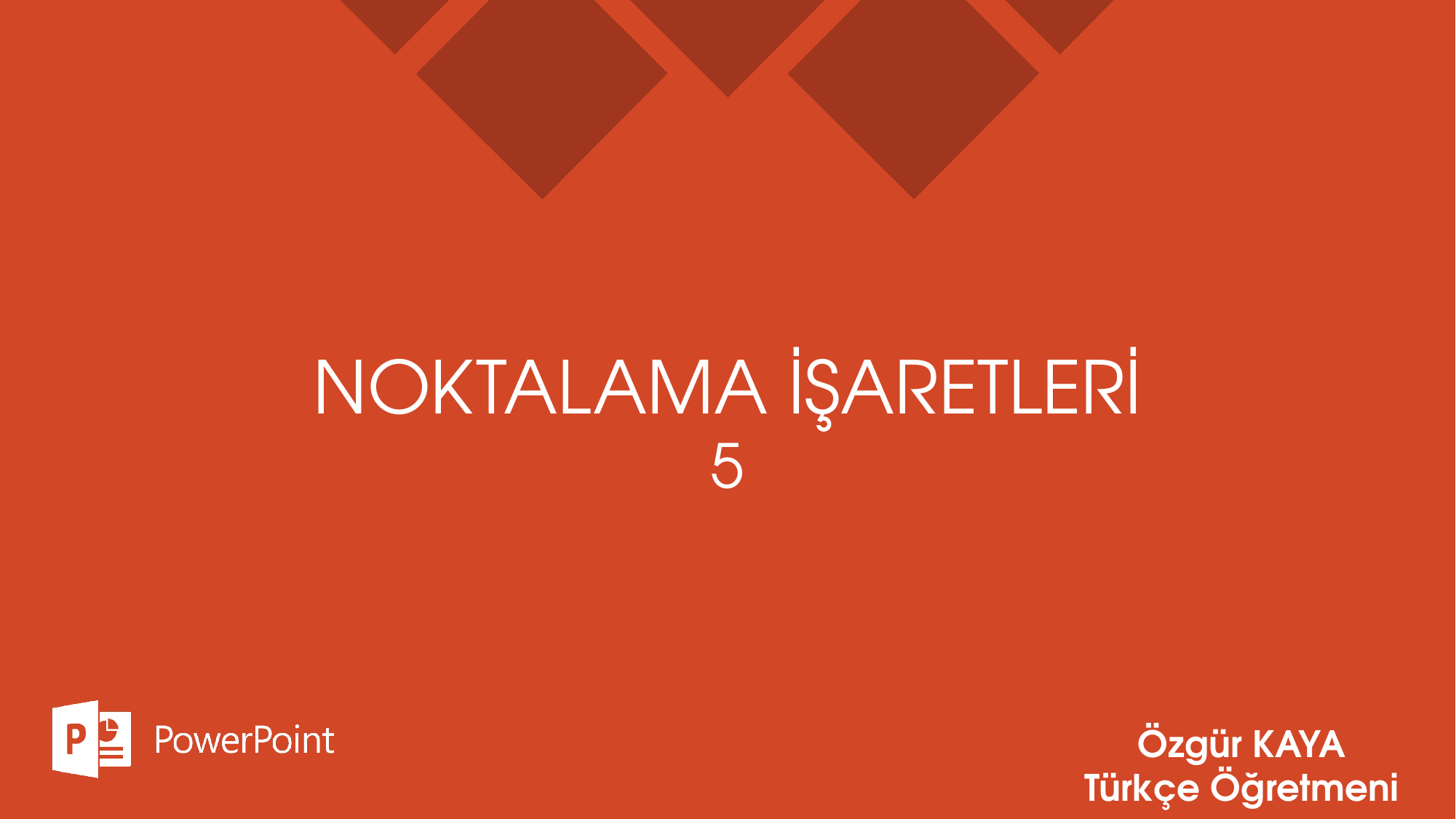

# NOKTALAMA İŞARETLERİ
5
Özgür KAYA
Türkçe Öğretmeni